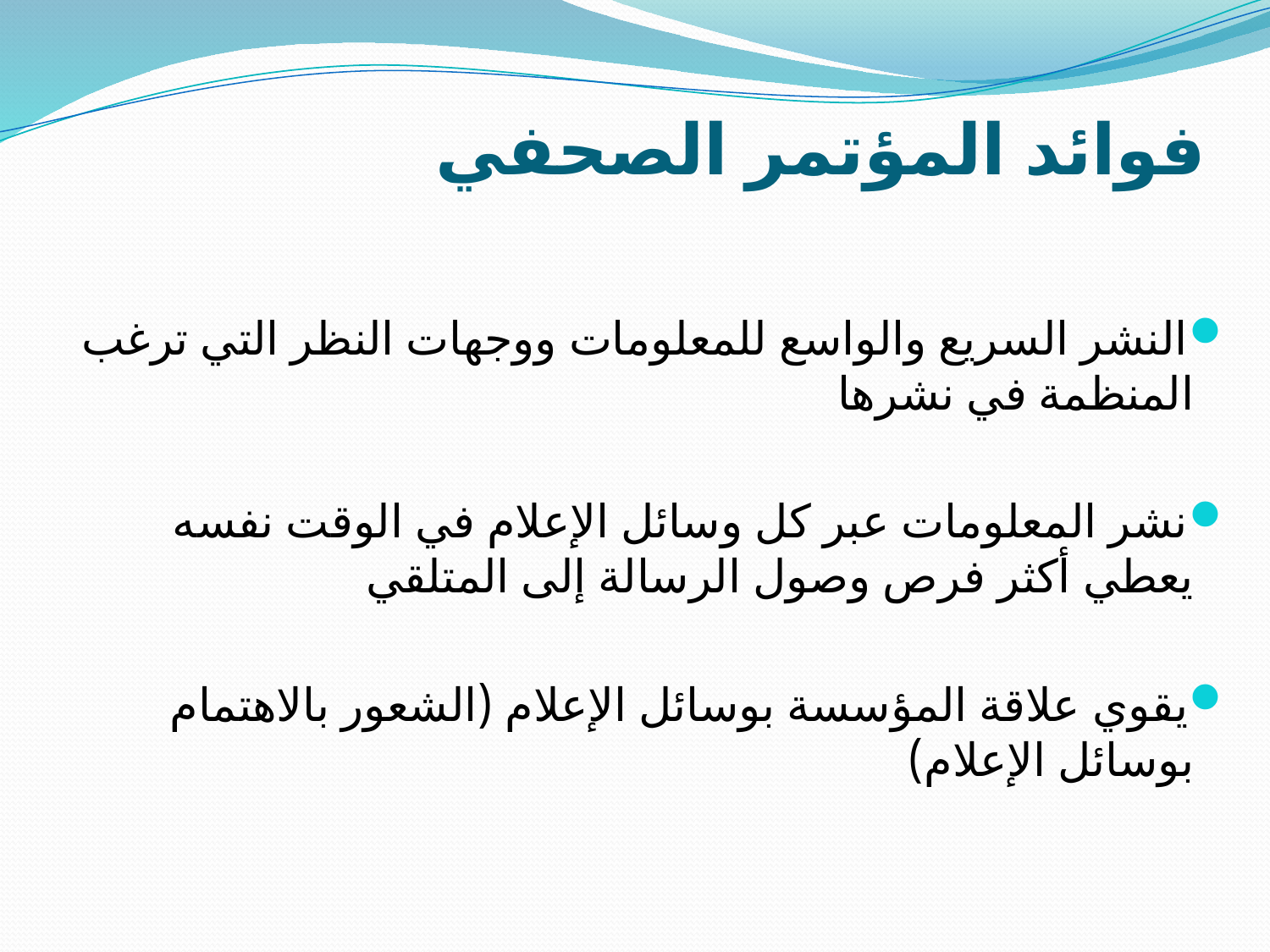

# فوائد المؤتمر الصحفي
النشر السريع والواسع للمعلومات ووجهات النظر التي ترغب المنظمة في نشرها

نشر المعلومات عبر كل وسائل الإعلام في الوقت نفسه يعطي أكثر فرص وصول الرسالة إلى المتلقي

يقوي علاقة المؤسسة بوسائل الإعلام (الشعور بالاهتمام بوسائل الإعلام)